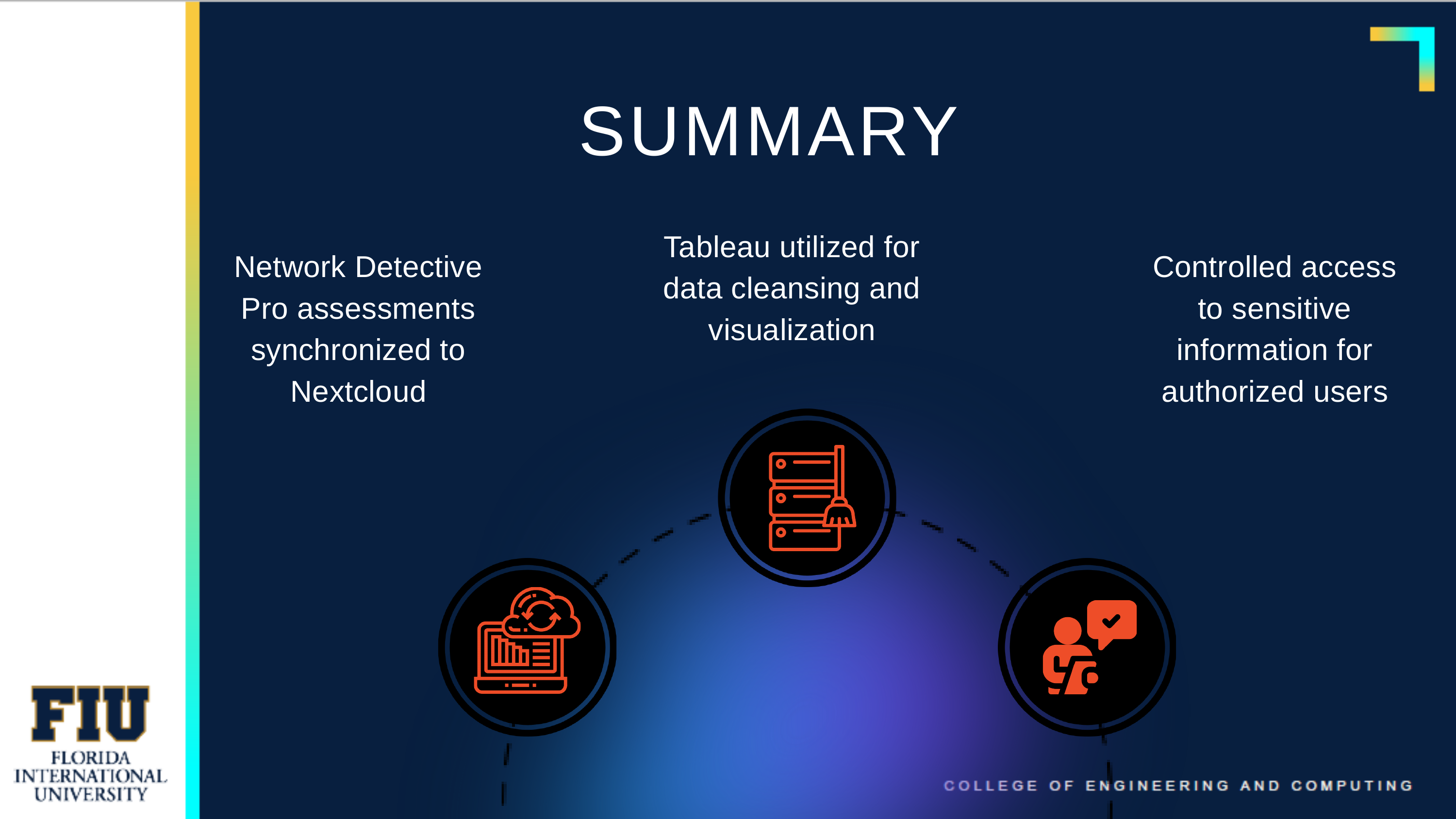

SUMMARY

Network Detective Pro assessments synchronized to Nextcloud

Tableau utilized for data cleansing and visualization

Controlled access to sensitive information for authorized users